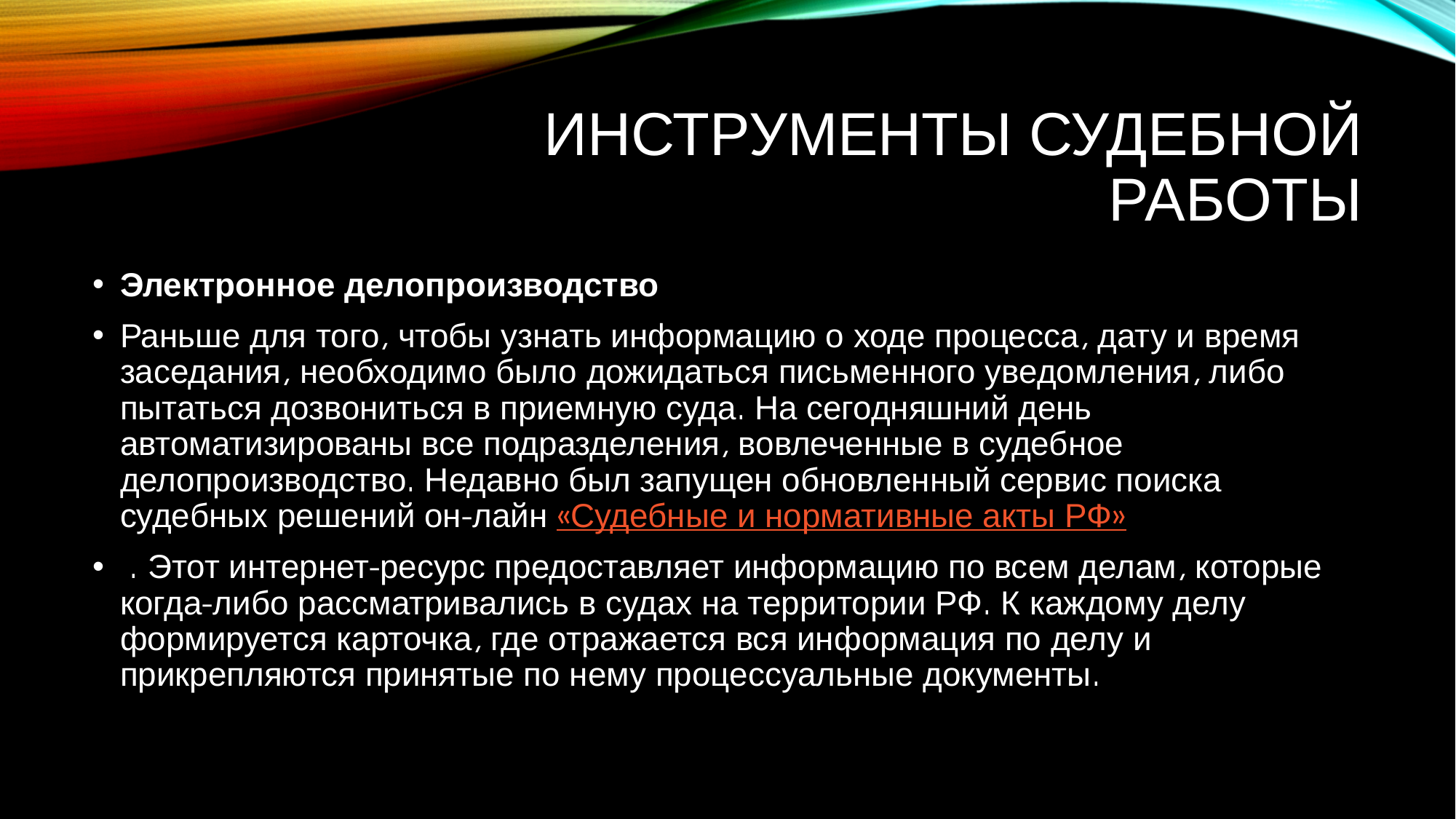

# Инструменты судебной работы
Электронное делопроизводство
Раньше для того, чтобы узнать информацию о ходе процесса, дату и время заседания, необходимо было дожидаться письменного уведомления, либо пытаться дозвониться в приемную суда. На сегодняшний день автоматизированы все подразделения, вовлеченные в судебное делопроизводство. Недавно был запущен обновленный сервис поиска судебных решений он-лайн «Судебные и нормативные акты РФ»
 . Этот интернет-ресурс предоставляет информацию по всем делам, которые когда-либо рассматривались в судах на территории РФ. К каждому делу формируется карточка, где отражается вся информация по делу и прикрепляются принятые по нему процессуальные документы.